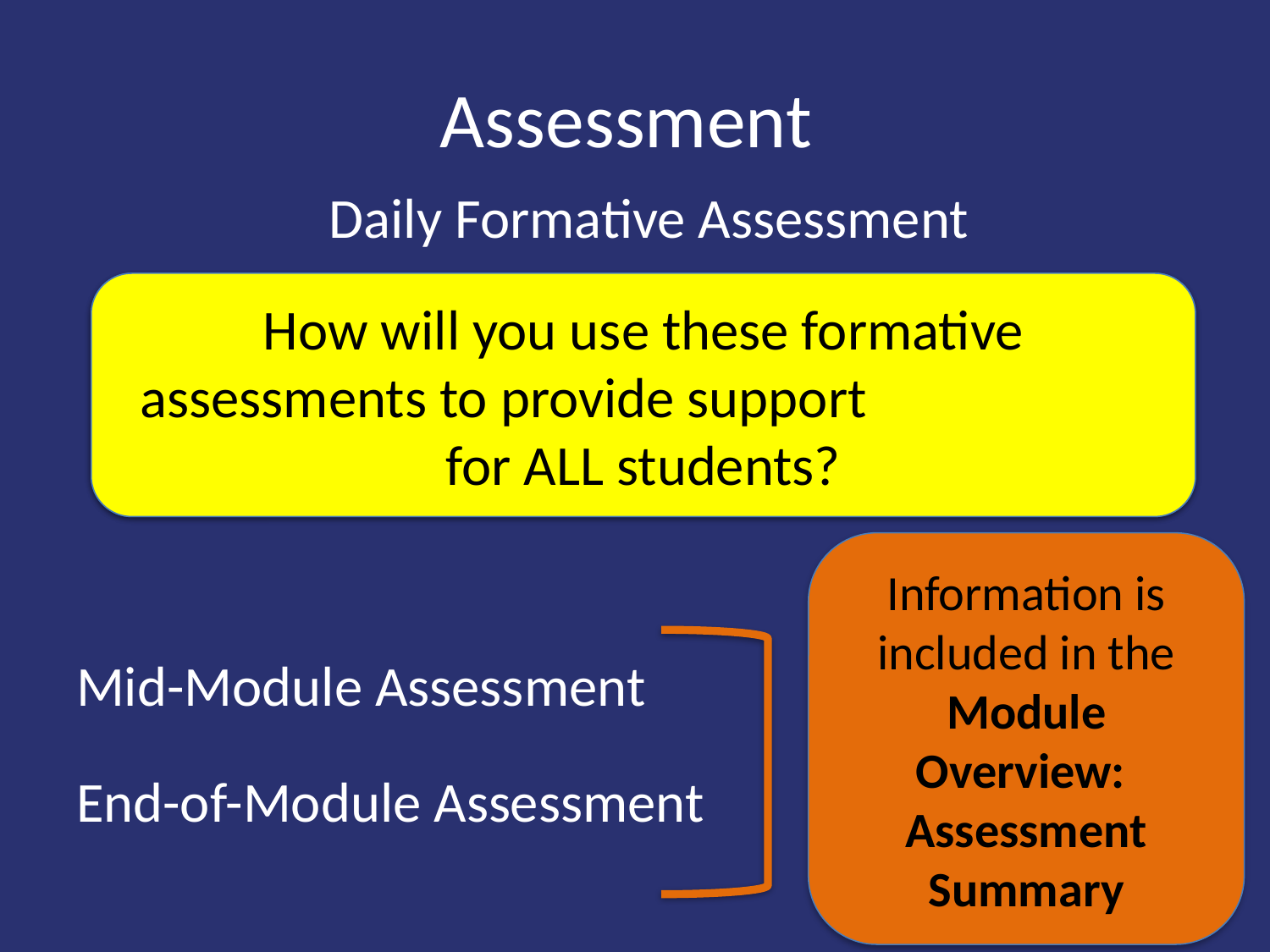

# Assessment
Daily Formative Assessment
Note opportunities for formative assessment
How will you use these formative assessments to provide support                       for ALL students?
Information is included in the
Module Overview:
Assessment Summary

Mid-Module Assessment

End-of-Module Assessment